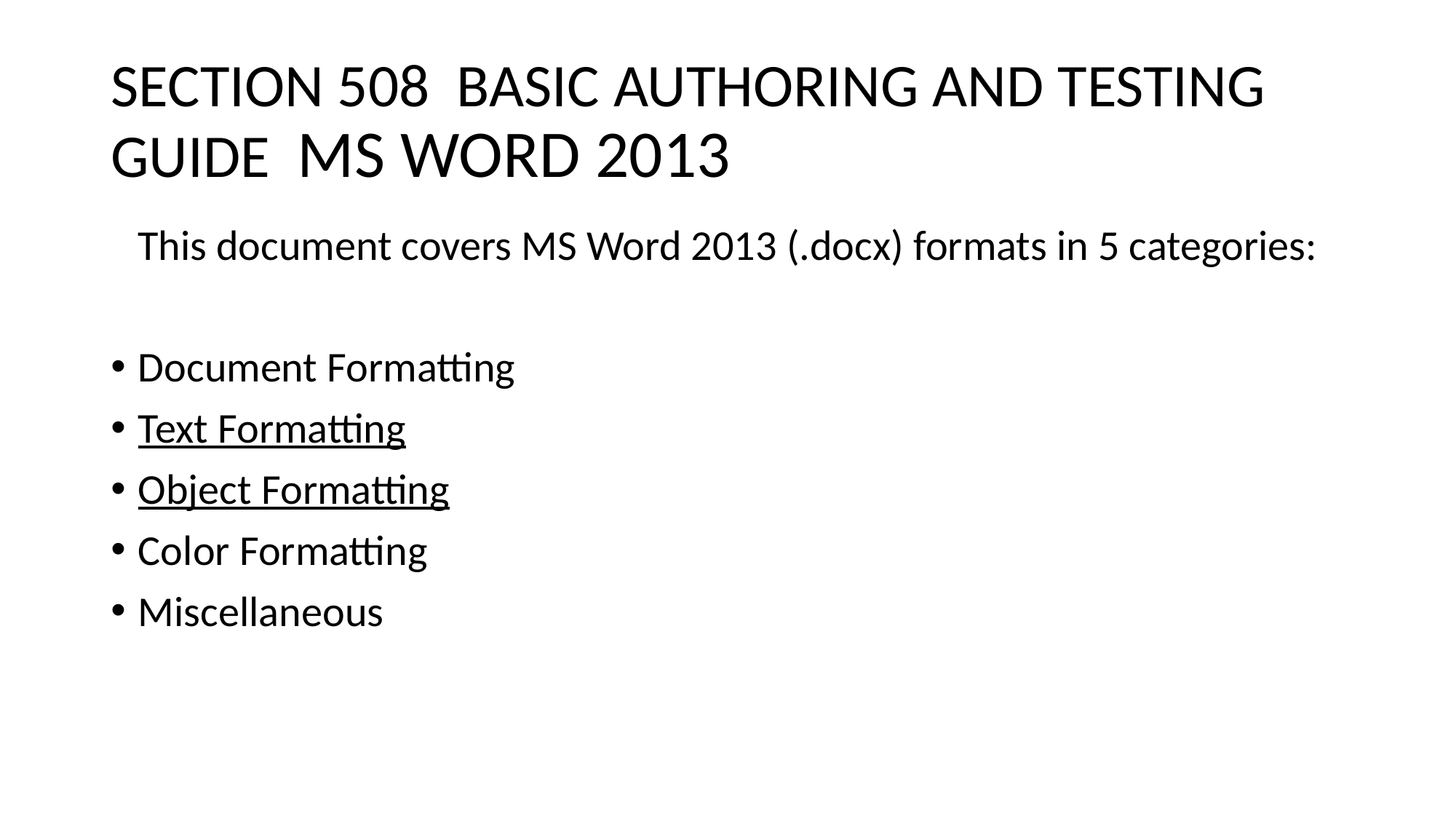

# SECTION 508  BASIC AUTHORING AND TESTING GUIDE  MS WORD 2013
This document covers MS Word 2013 (.docx) formats in 5 categories:

Document Formatting
Text Formatting
Object Formatting
Color Formatting
Miscellaneous